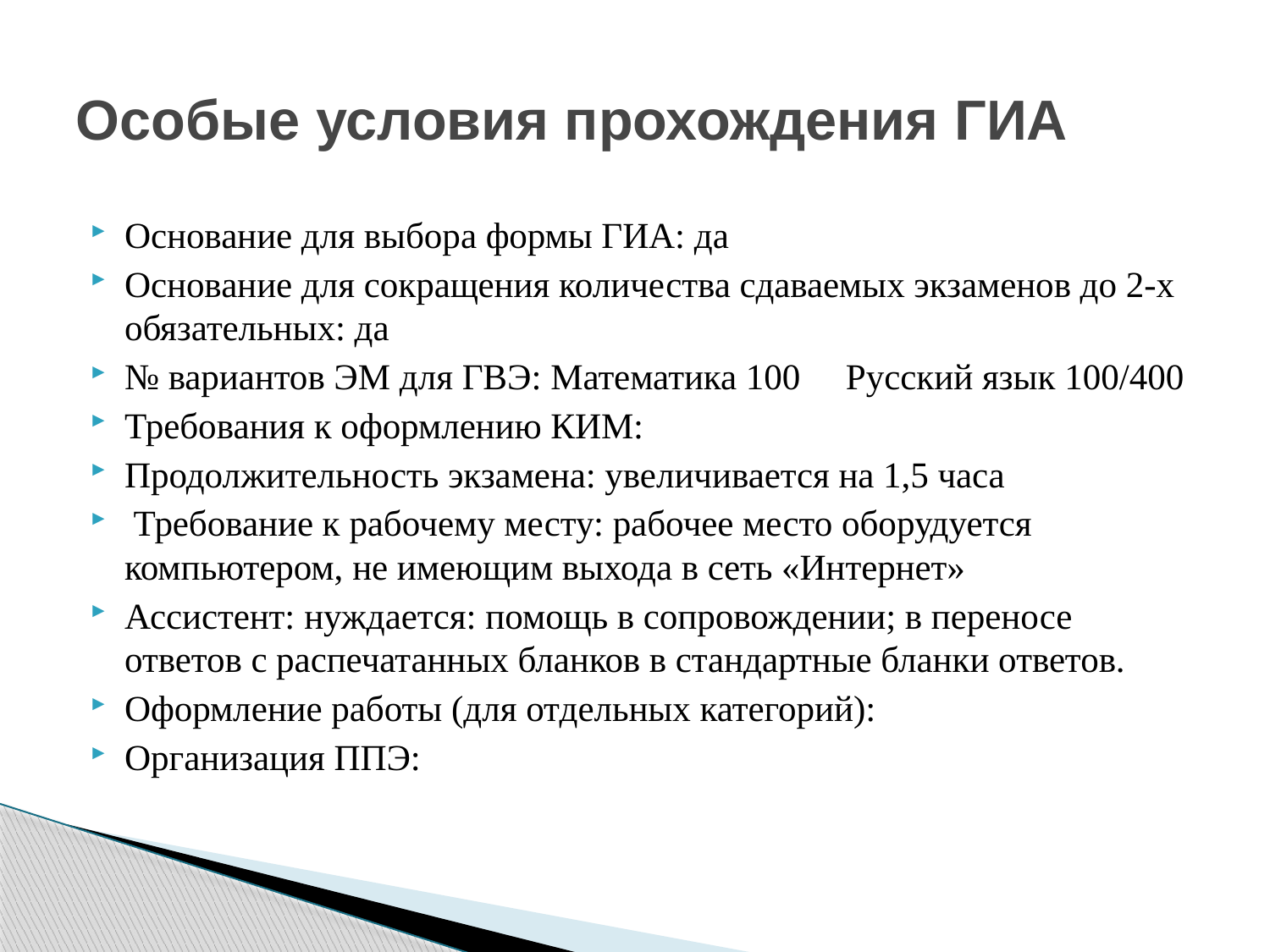

# Особые условия прохождения ГИА
Основание для выбора формы ГИА: да
Основание для сокращения количества сдаваемых экзаменов до 2-х обязательных: да
№ вариантов ЭМ для ГВЭ: Математика 100     Русский язык 100/400
Требования к оформлению КИМ:
Продолжительность экзамена: увеличивается на 1,5 часа
 Требование к рабочему месту: рабочее место оборудуется компьютером, не имеющим выхода в сеть «Интернет»
Ассистент: нуждается: помощь в сопровождении; в переносе ответов с распечатанных бланков в стандартные бланки ответов.
Оформление работы (для отдельных категорий):
Организация ППЭ: